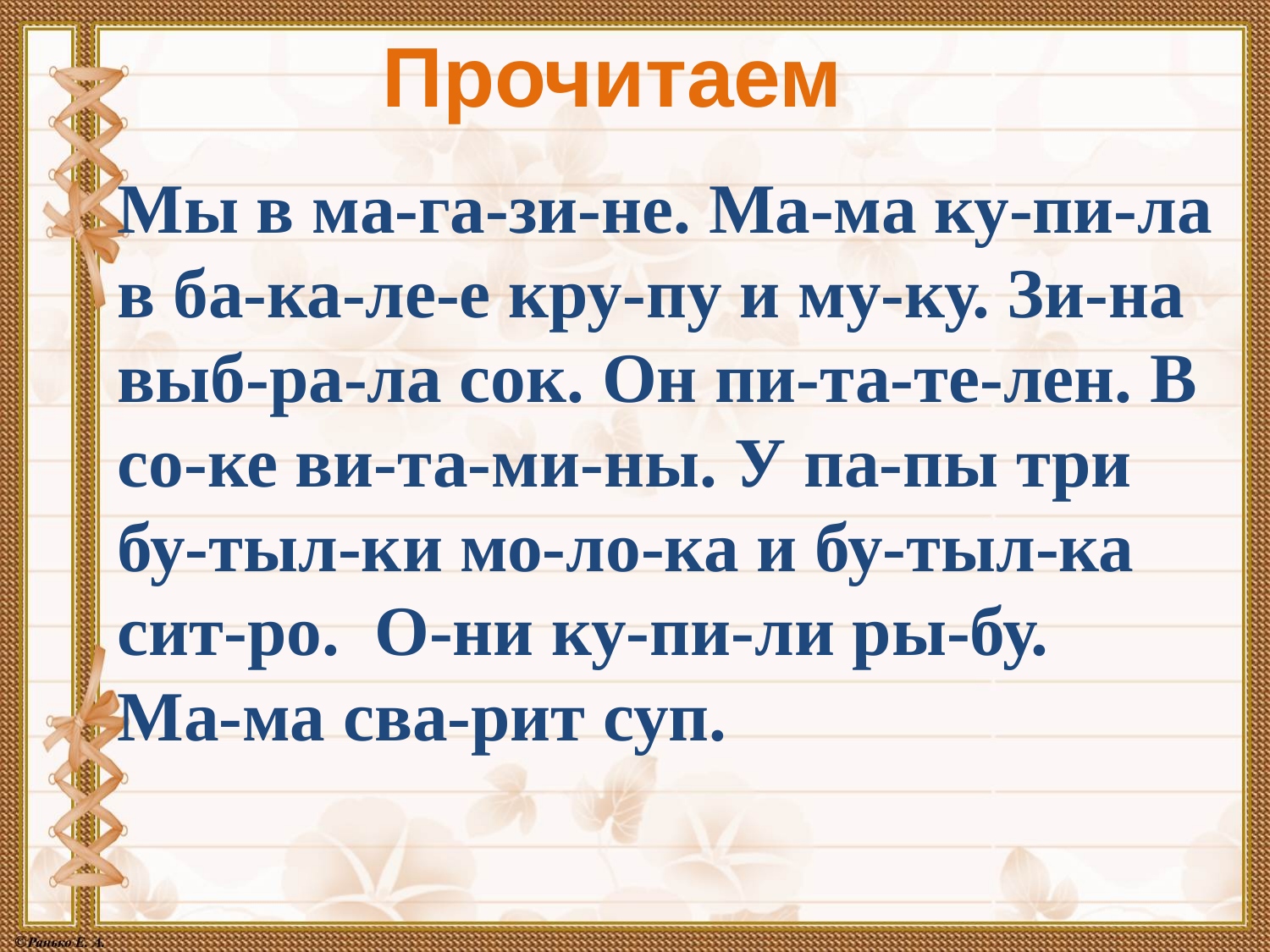

Прочитаем
Мы в ма-га-зи-не. Ма-ма ку-пи-ла в ба-ка-ле-е кру-пу и му-ку. Зи-на выб-ра-ла сок. Он пи-та-те-лен. В со-ке ви-та-ми-ны. У па-пы три бу-тыл-ки мо-ло-ка и бу-тыл-ка сит-ро.  О-ни ку-пи-ли ры-бу.    Ма-ма сва-рит суп.